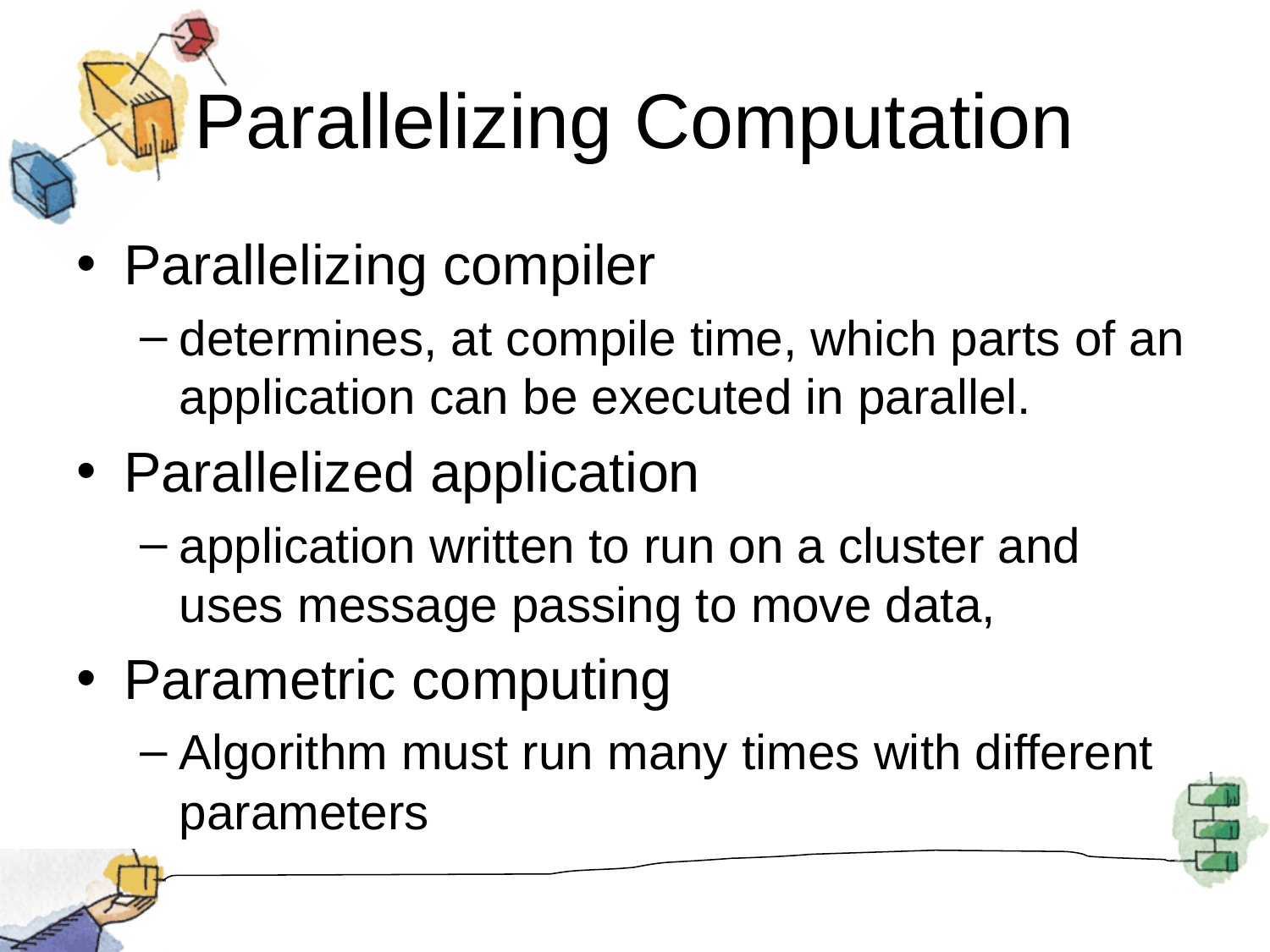

# Parallelizing Computation
Parallelizing compiler
determines, at compile time, which parts of an application can be executed in parallel.
Parallelized application
application written to run on a cluster and uses message passing to move data,
Parametric computing
Algorithm must run many times with different parameters